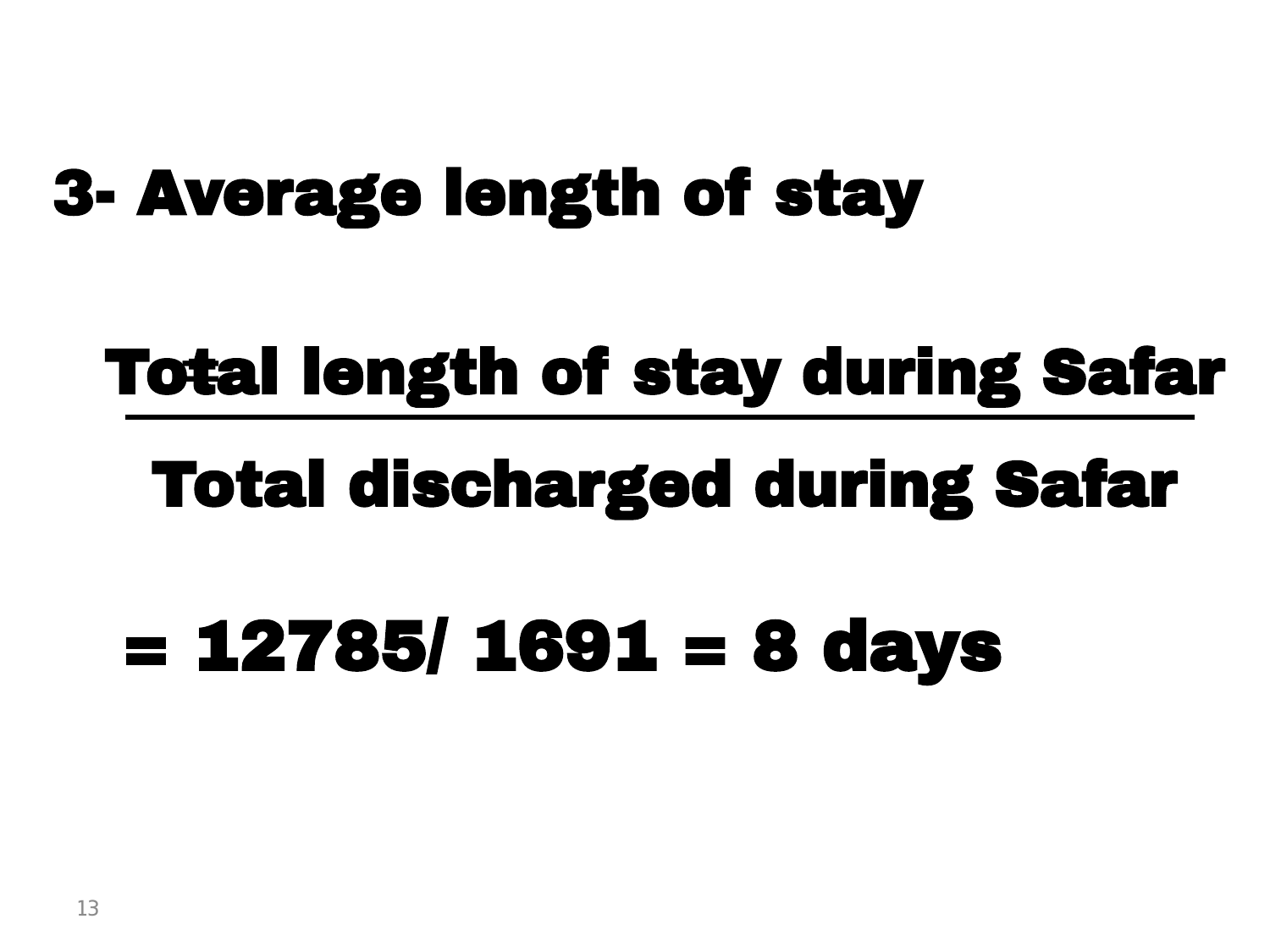

3- Average length of stay

	=

   = 12785/ 1691 = 8 days
Total length of stay during Safar
Total discharged during Safar
13